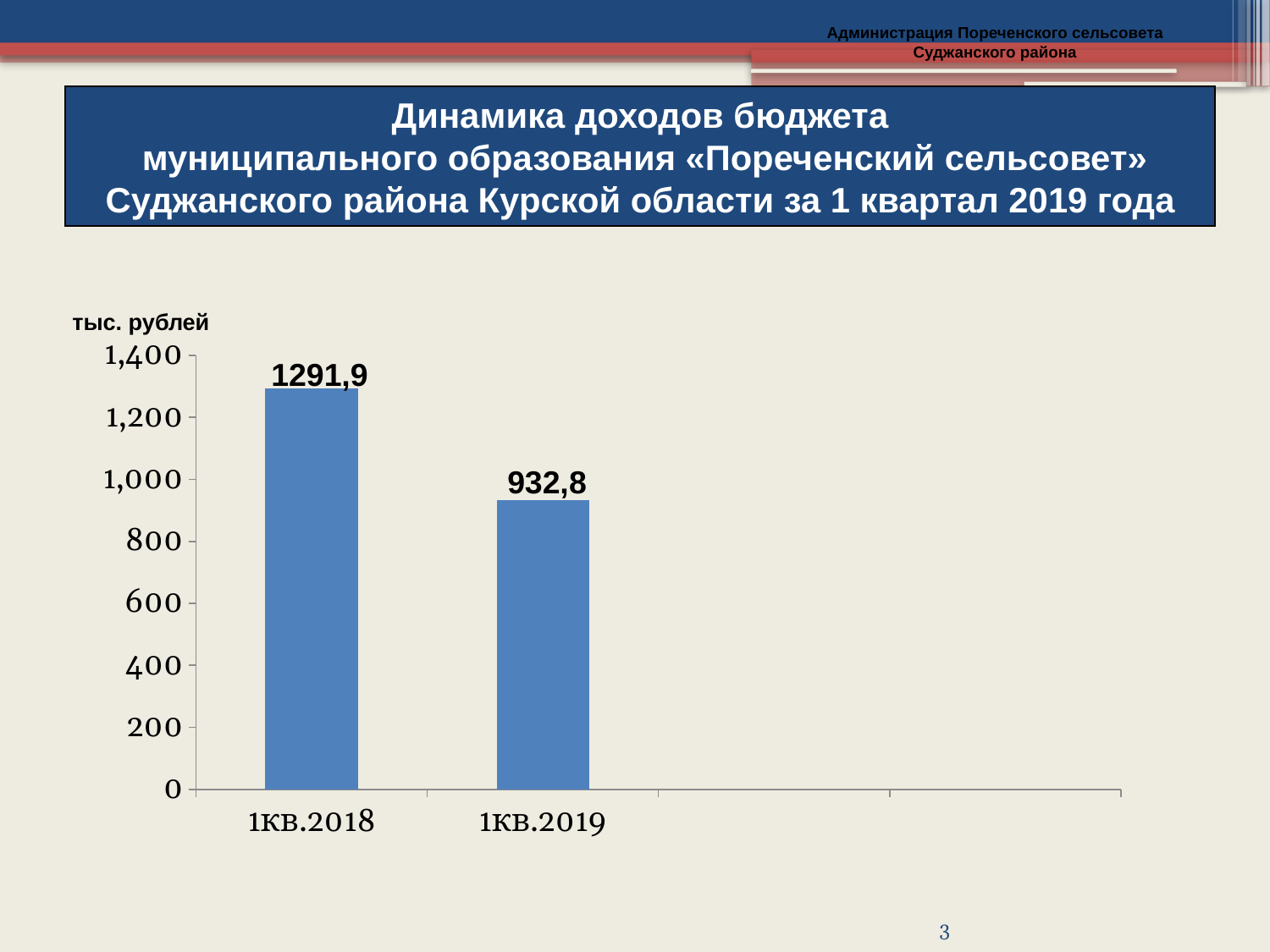

Администрация Пореченского сельсовета Суджанского района
Динамика доходов бюджета
 муниципального образования «Пореченский сельсовет»
Суджанского района Курской области за 1 квартал 2019 года
тыс. рублей

### Chart

| Category | Бюджет Боковского сельского поселения |  |
|---|---|---|
| 1кв.2018 | 1291.9 | None |
| 1кв.2019 | 932.7 | None |
1291,9

932,8

3